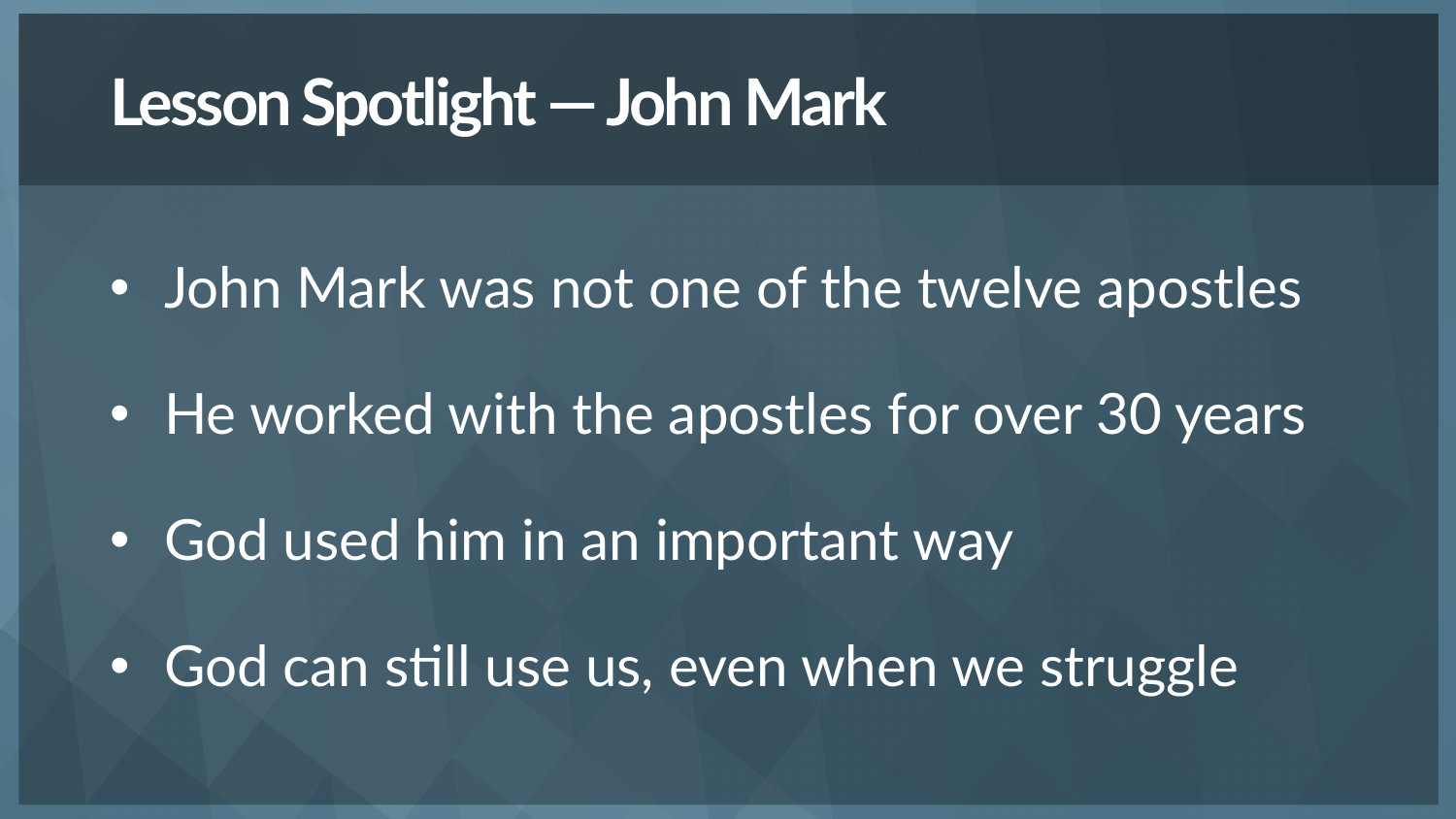

# Lesson Spotlight — John Mark
John Mark was not one of the twelve apostles
He worked with the apostles for over 30 years
God used him in an important way
God can still use us, even when we struggle